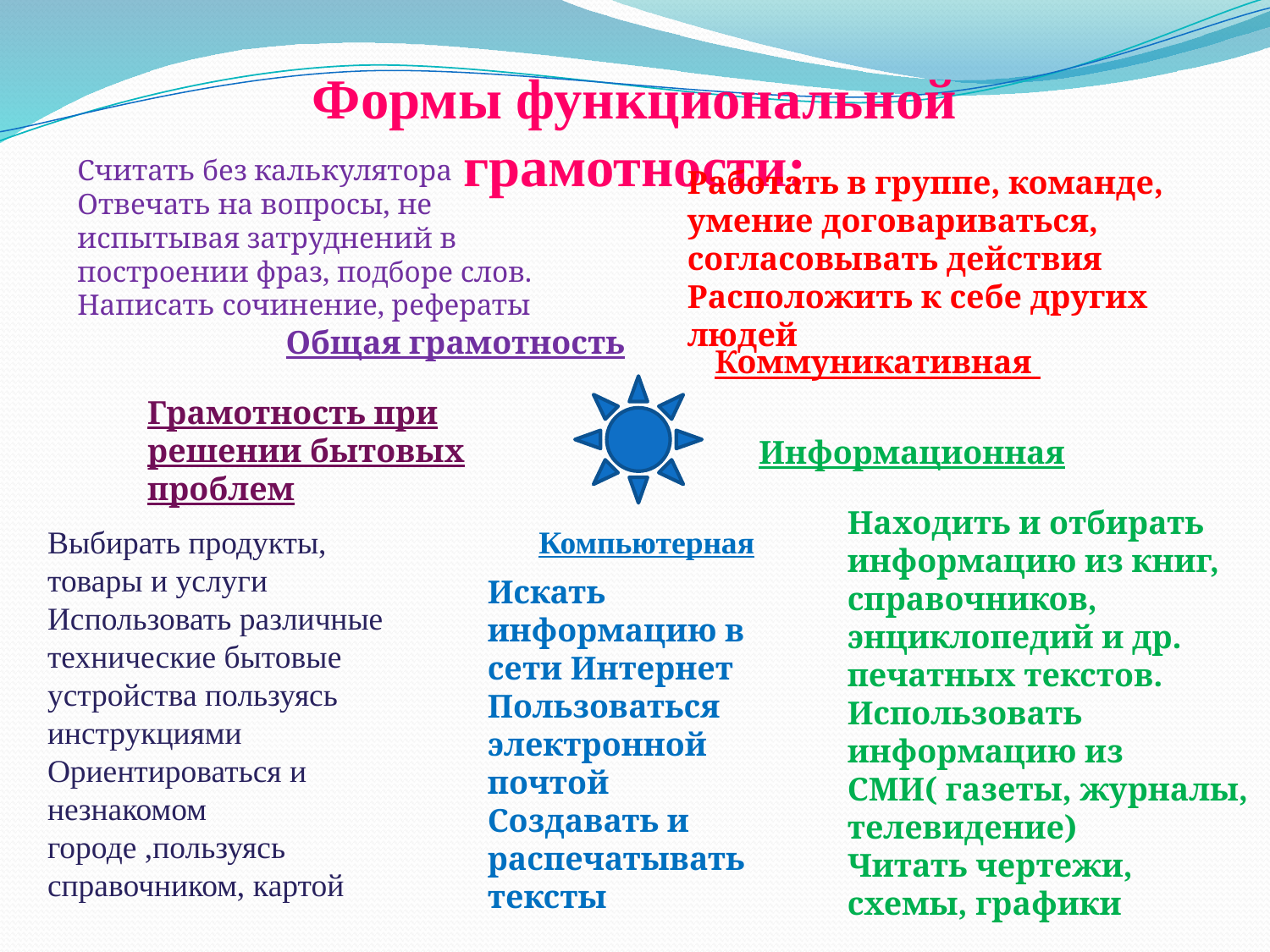

Формы функциональной грамотности:
Считать без калькулятора
Отвечать на вопросы, не испытывая затруднений в построении фраз, подборе слов.
Написать сочинение, рефераты
Работать в группе, команде, умение договариваться, согласовывать действия
Расположить к себе других людей
Общая грамотность
Коммуникативная

Грамотность при решении бытовых проблем
Информационная
Находить и отбирать информацию из книг, справочников, энциклопедий и др. печатных текстов.
Использовать информацию из СМИ( газеты, журналы, телевидение)
Читать чертежи, схемы, графики
Компьютерная
Выбирать продукты, товары и услуги
Использовать различные технические бытовые устройства пользуясь инструкциями
Ориентироваться и незнакомом городе ,пользуясь справочником, картой
Искать информацию в сети Интернет
Пользоваться электронной почтой
Создавать и распечатывать тексты